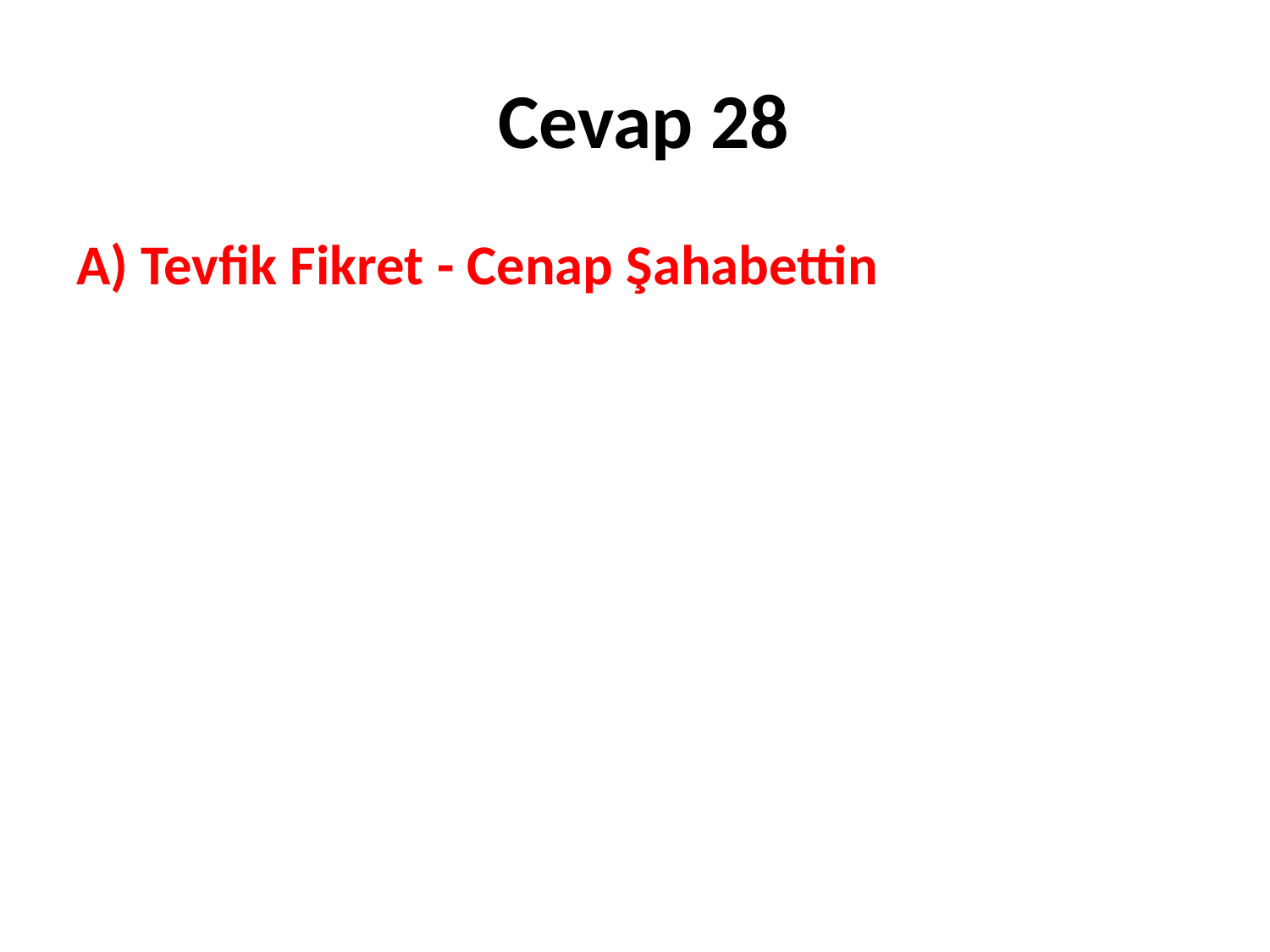

# Cevap 28
A) Tevfik Fikret - Cenap Şahabettin